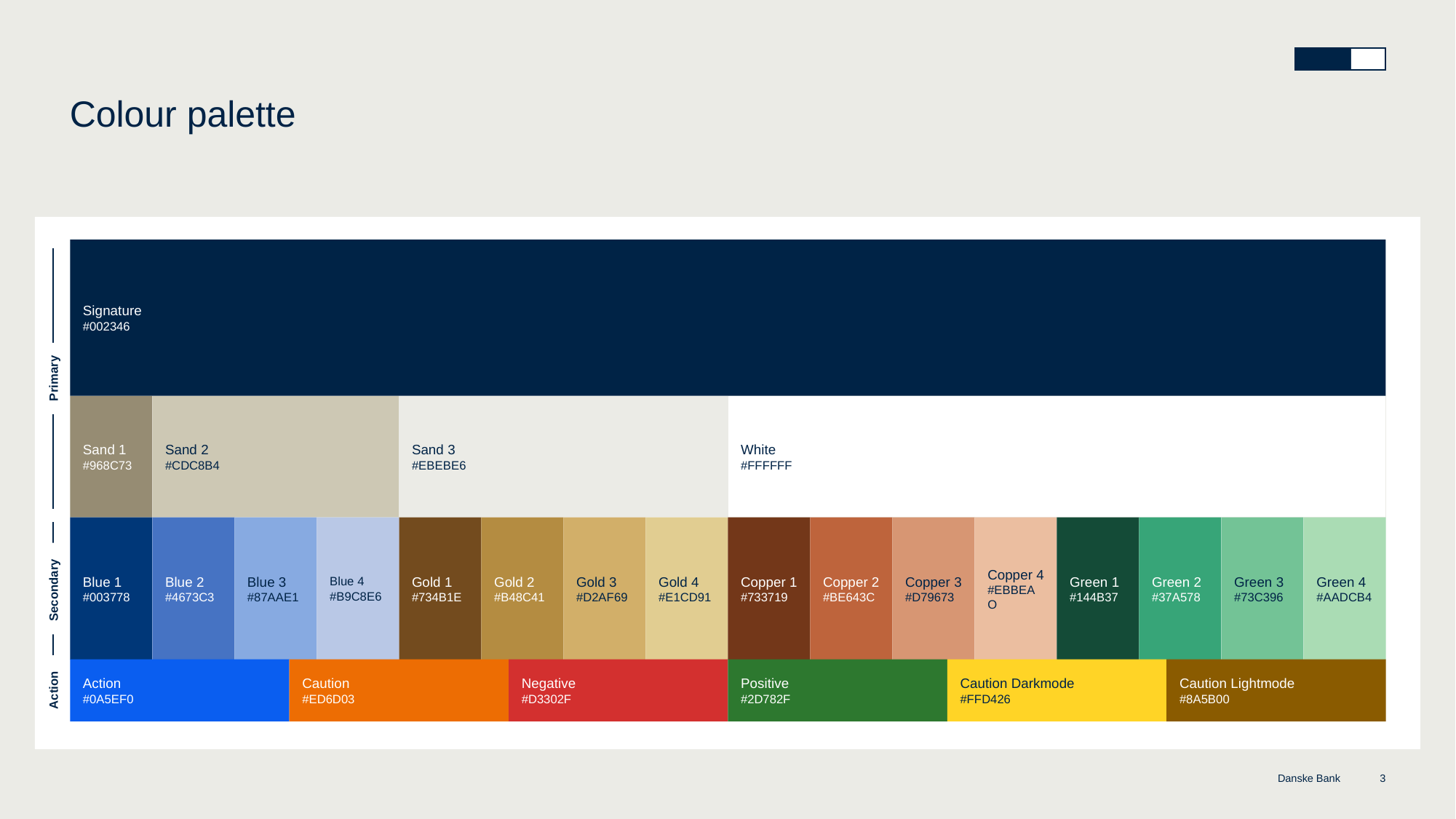

# Colour palette

Signature
#002346
Sand 1
#968C73
Sand 2
#CDC8B4
Sand 3
#EBEBE6
White
#FFFFFF
Primary
Secondary
Action
Blue 1
#003778
Blue 2
#4673C3
Blue 3
#87AAE1
Blue 4
#B9C8E6
Gold 1
#734B1E
Gold 2
#B48C41
Gold 3
#D2AF69
Gold 4
#E1CD91
Copper 1
#733719
Copper 2
#BE643C
Copper 3
#D79673
Copper 4
#EBBEAO
Green 1
#144B37
Green 2
#37A578
Green 3
#73C396
Green 4
#AADCB4
Action
#0A5EF0
Caution
#ED6D03
Negative
#D3302F
Positive
#2D782F
Caution Darkmode
#FFD426
Caution Lightmode
#8A5B00